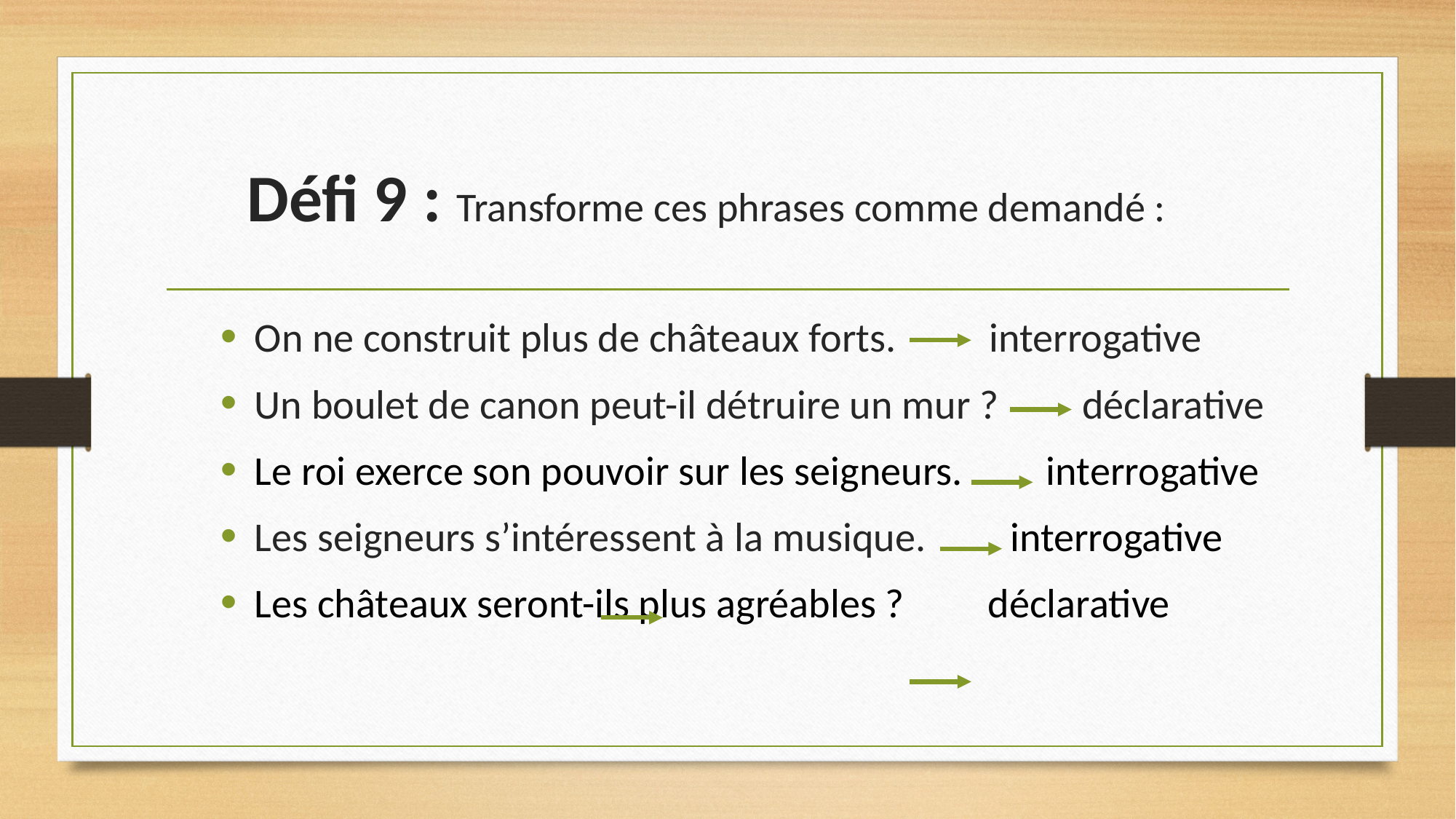

# Défi 9 : Transforme ces phrases comme demandé :
On ne construit plus de châteaux forts.          interrogative
Un boulet de canon peut-il détruire un mur ?         déclarative
Le roi exerce son pouvoir sur les seigneurs.         interrogative
Les seigneurs s’intéressent à la musique.         interrogative
Les châteaux seront-ils plus agréables ?         déclarative